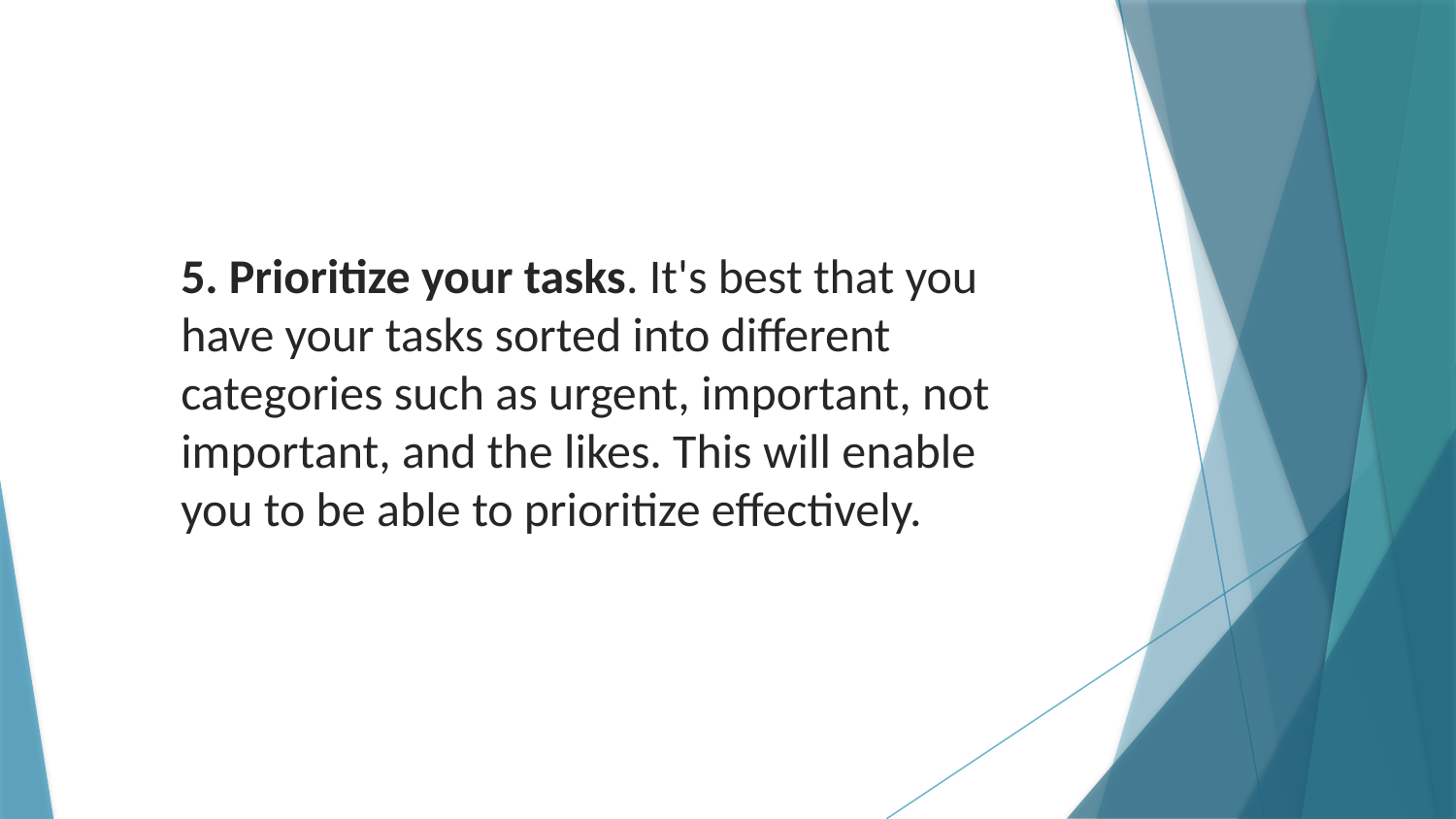

5. Prioritize your tasks. It's best that you have your tasks sorted into different categories such as urgent, important, not important, and the likes. This will enable you to be able to prioritize effectively.